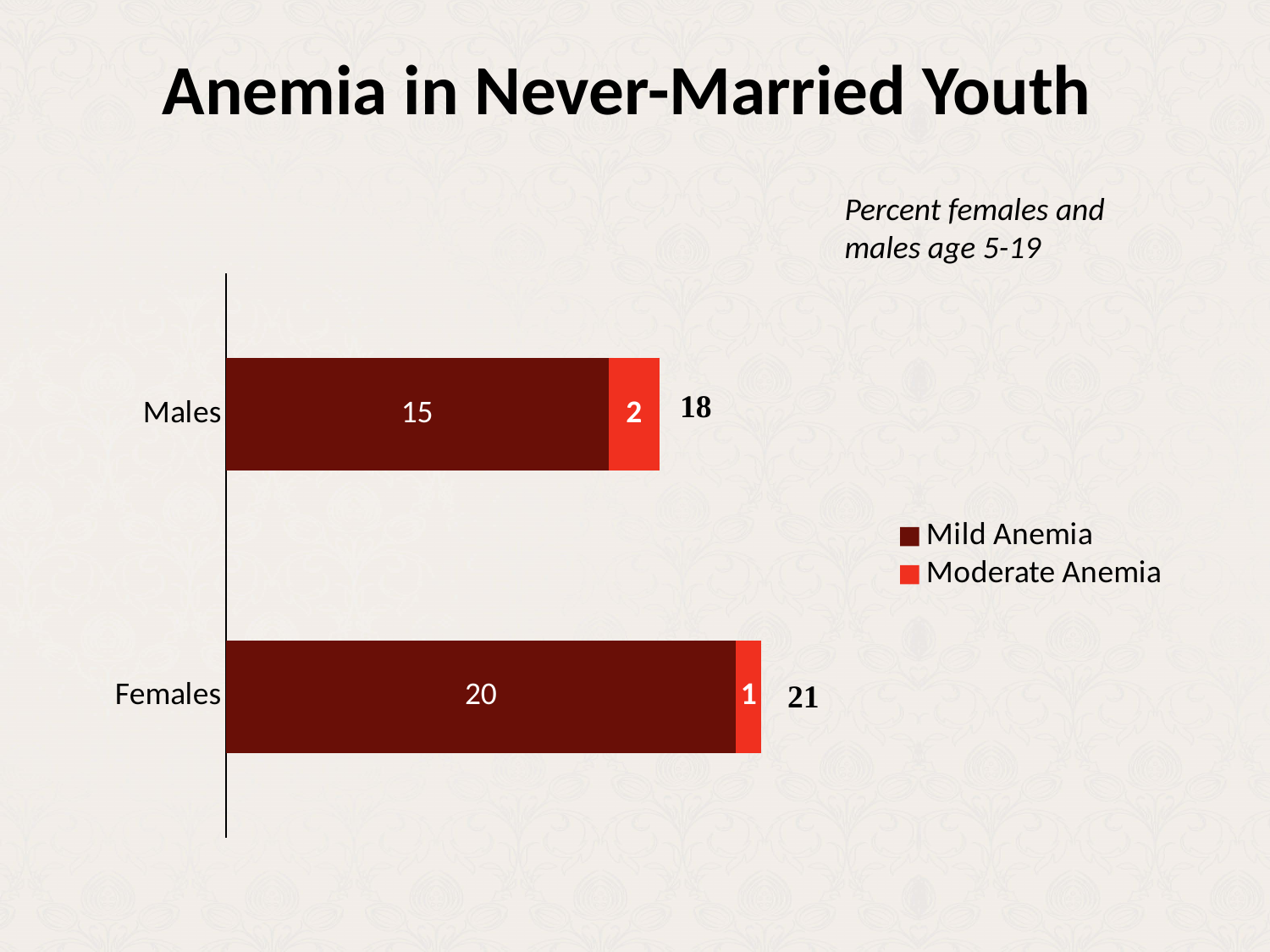

# Anemia in Never-Married Youth
Percent females and males age 5-19

### Chart

| Category | Mild Anemia | Moderate Anemia |
|---|---|---|
| Females | 20.0 | 1.0 |
| Males | 15.0 | 2.0 |